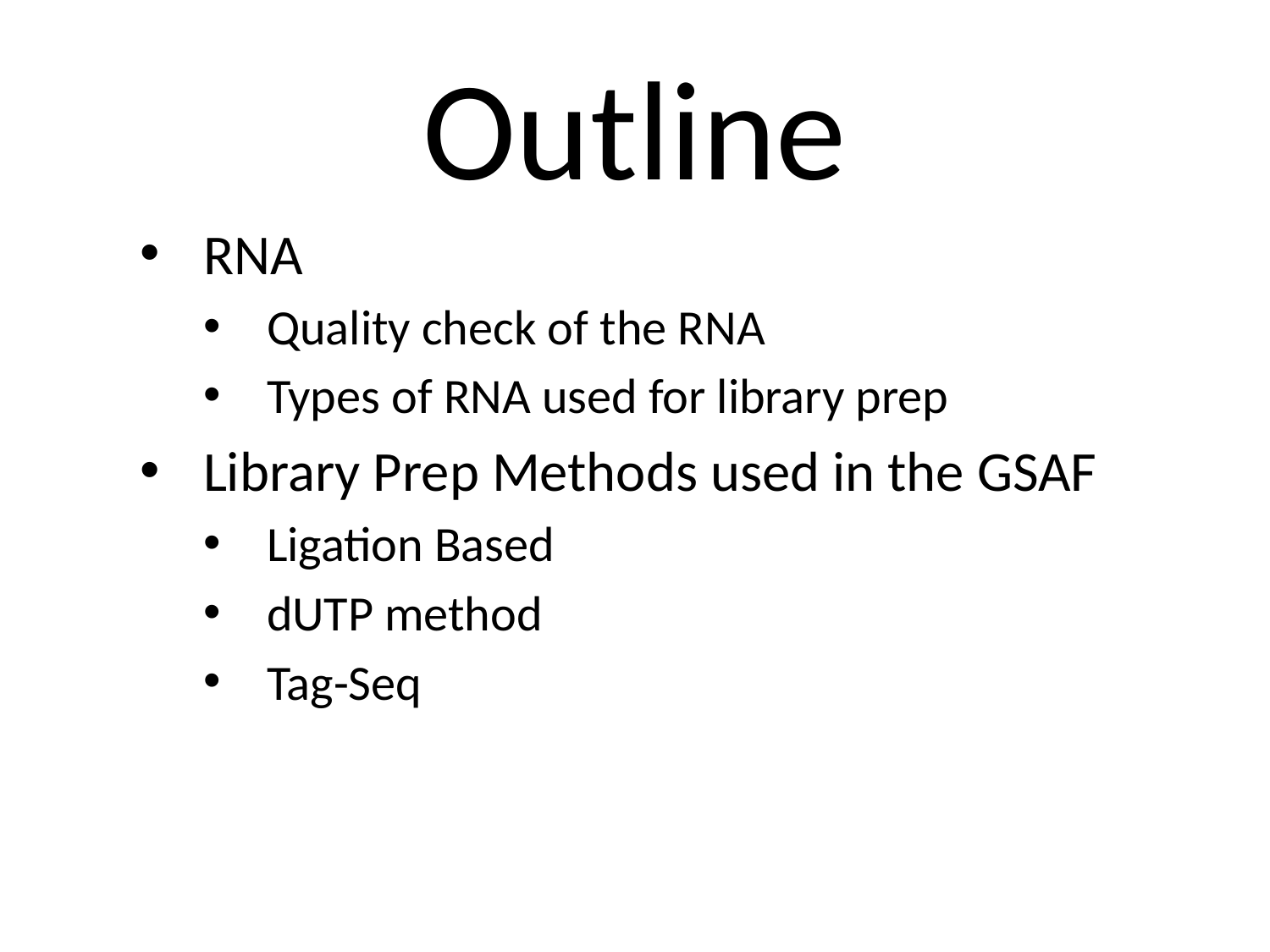

# Outline
RNA
Quality check of the RNA
Types of RNA used for library prep
Library Prep Methods used in the GSAF
Ligation Based
dUTP method
Tag-Seq